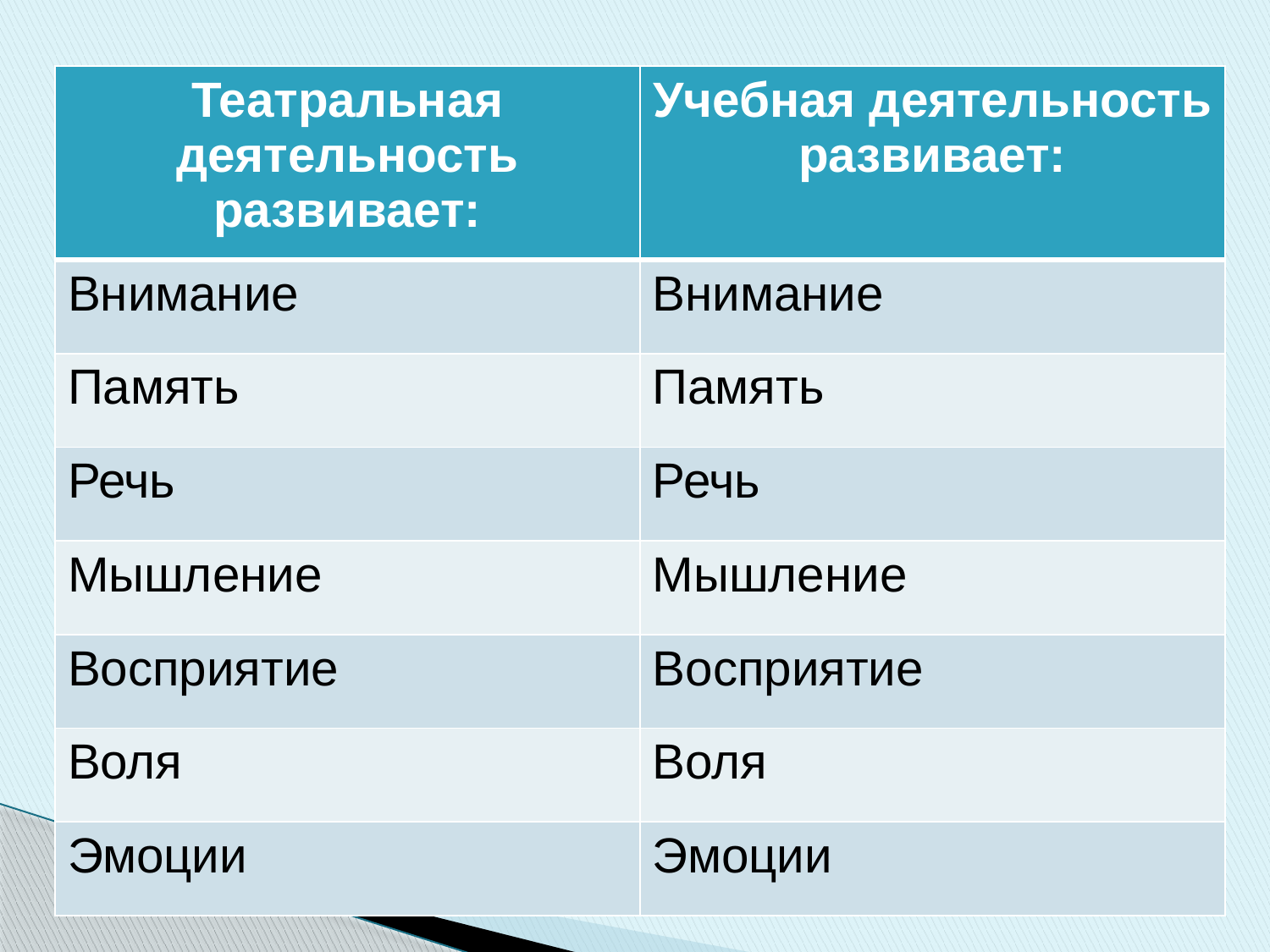

#
| Театральная деятельность развивает: | Учебная деятельность развивает: |
| --- | --- |
| Внимание | Внимание |
| Память | Память |
| Речь | Речь |
| Мышление | Мышление |
| Восприятие | Восприятие |
| Воля | Воля |
| Эмоции | Эмоции |